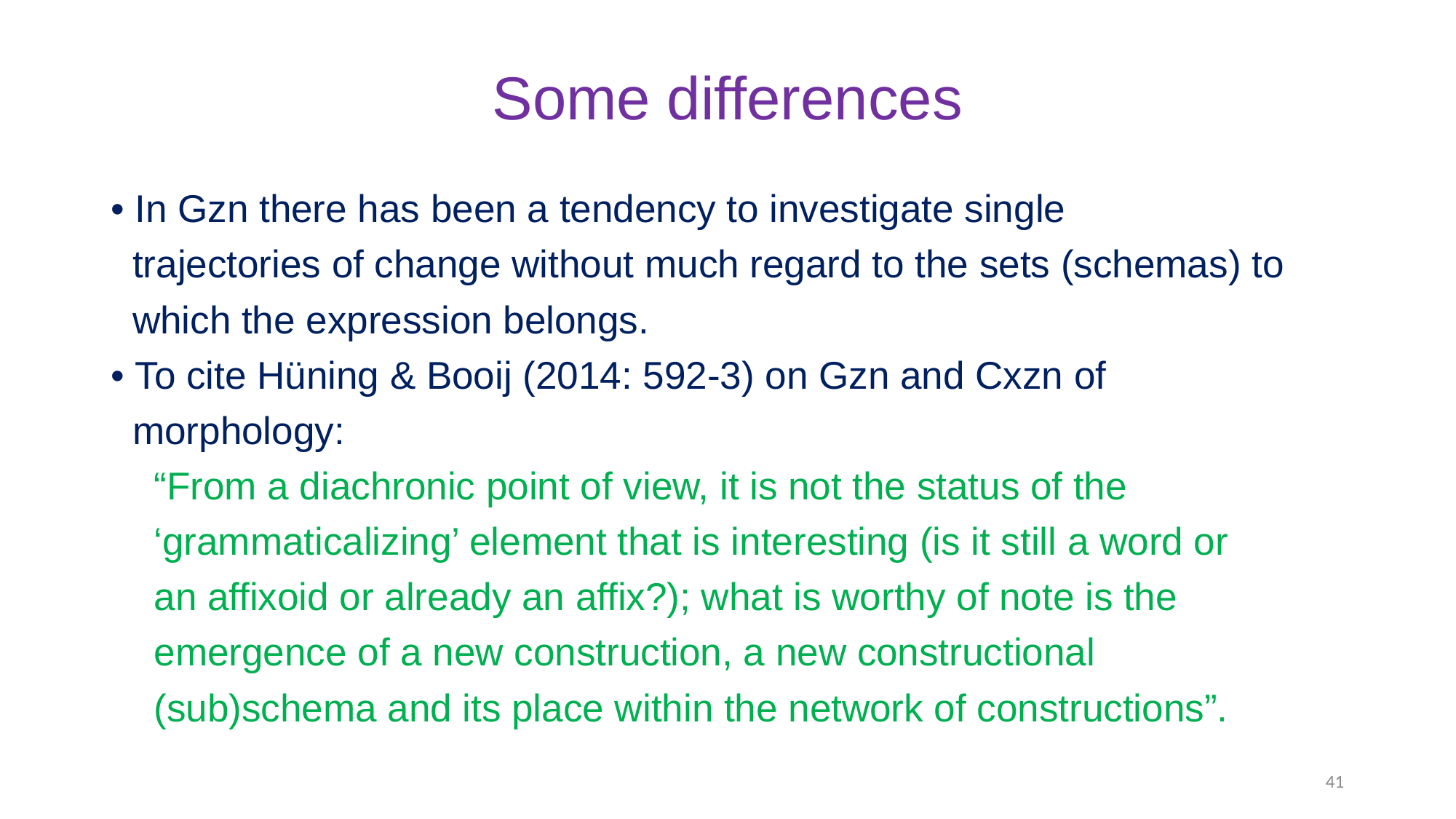

# Some differences
• In Gzn there has been a tendency to investigate single
  trajectories of change without much regard to the sets (schemas) to
  which the expression belongs.
• To cite Hüning & Booij (2014: 592-3) on Gzn and Cxzn of
  morphology:
    “From a diachronic point of view, it is not the status of the
    ‘grammaticalizing’ element that is interesting (is it still a word or
    an affixoid or already an affix?); what is worthy of note is the
    emergence of a new construction, a new constructional
    (sub)schema and its place within the network of constructions”.

41